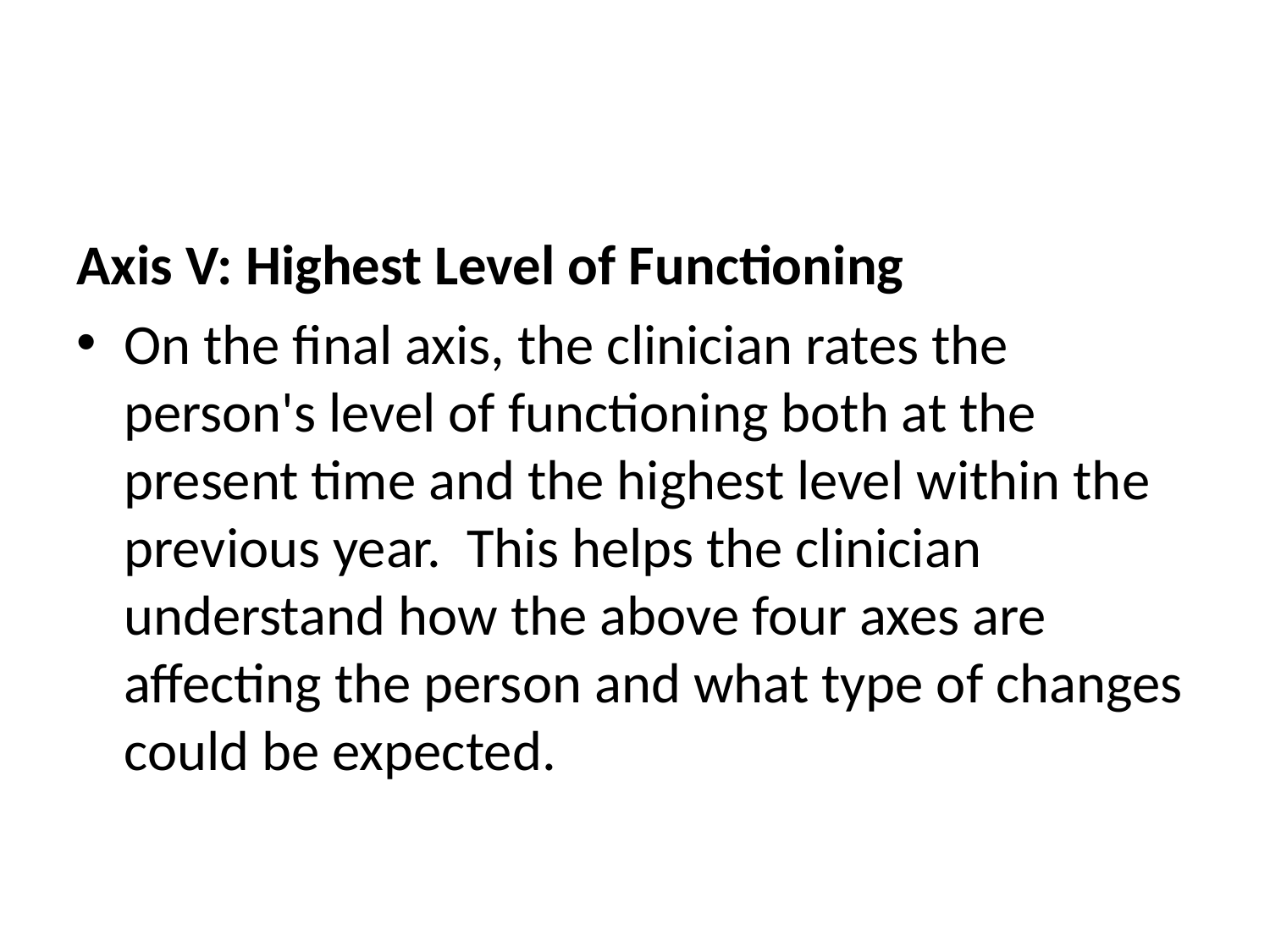

Axis V: Highest Level of Functioning
On the final axis, the clinician rates the person's level of functioning both at the present time and the highest level within the previous year.  This helps the clinician understand how the above four axes are affecting the person and what type of changes could be expected.